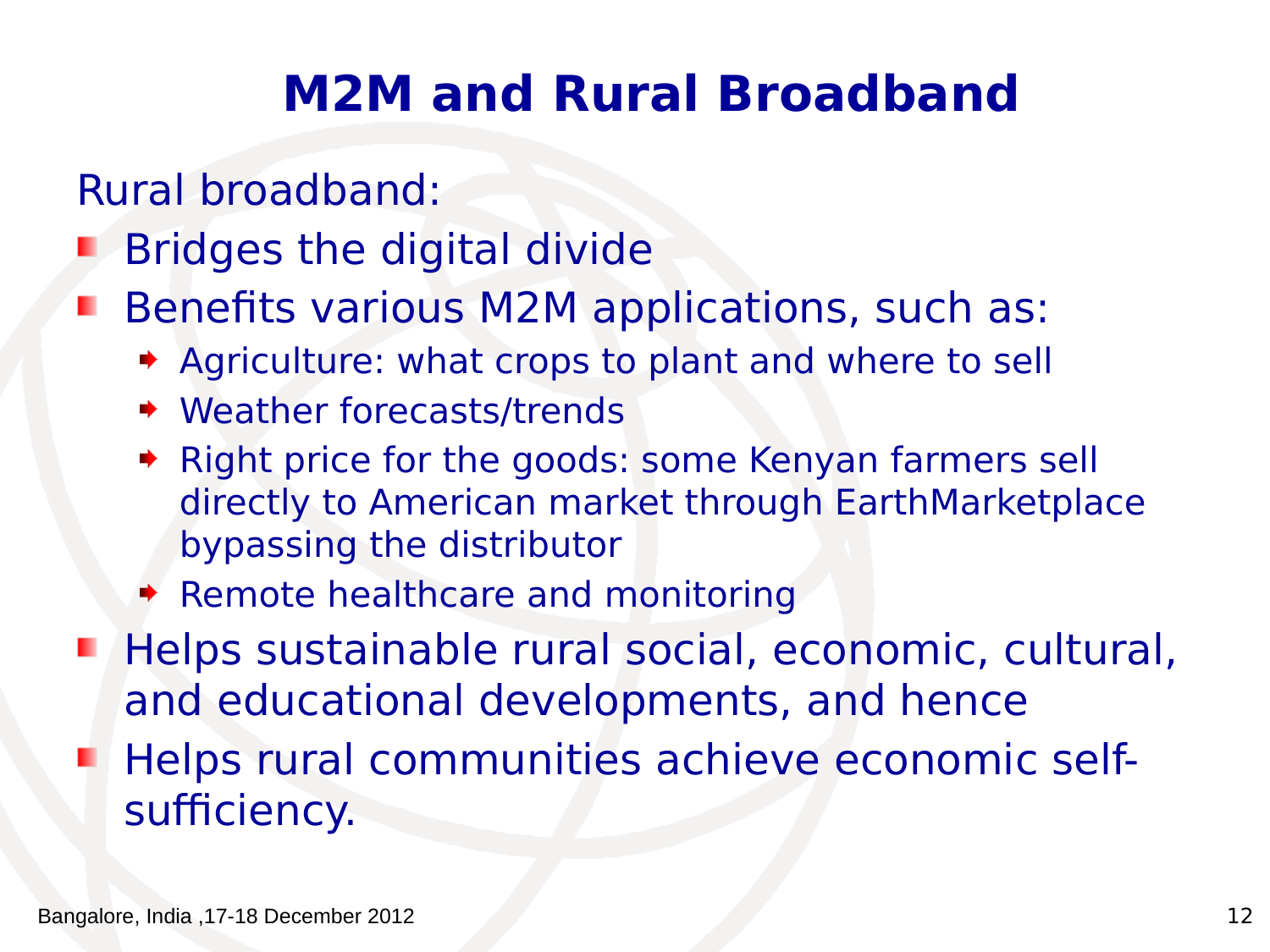

# M2M and Rural Broadband
Rural broadband:
Bridges the digital divide
Benefits various M2M applications, such as:
Agriculture: what crops to plant and where to sell
Weather forecasts/trends
Right price for the goods: some Kenyan farmers sell directly to American market through EarthMarketplace bypassing the distributor
Remote healthcare and monitoring
Helps sustainable rural social, economic, cultural, and educational developments, and hence
Helps rural communities achieve economic self-sufficiency.

Bangalore, India ,17-18 December 2012
12